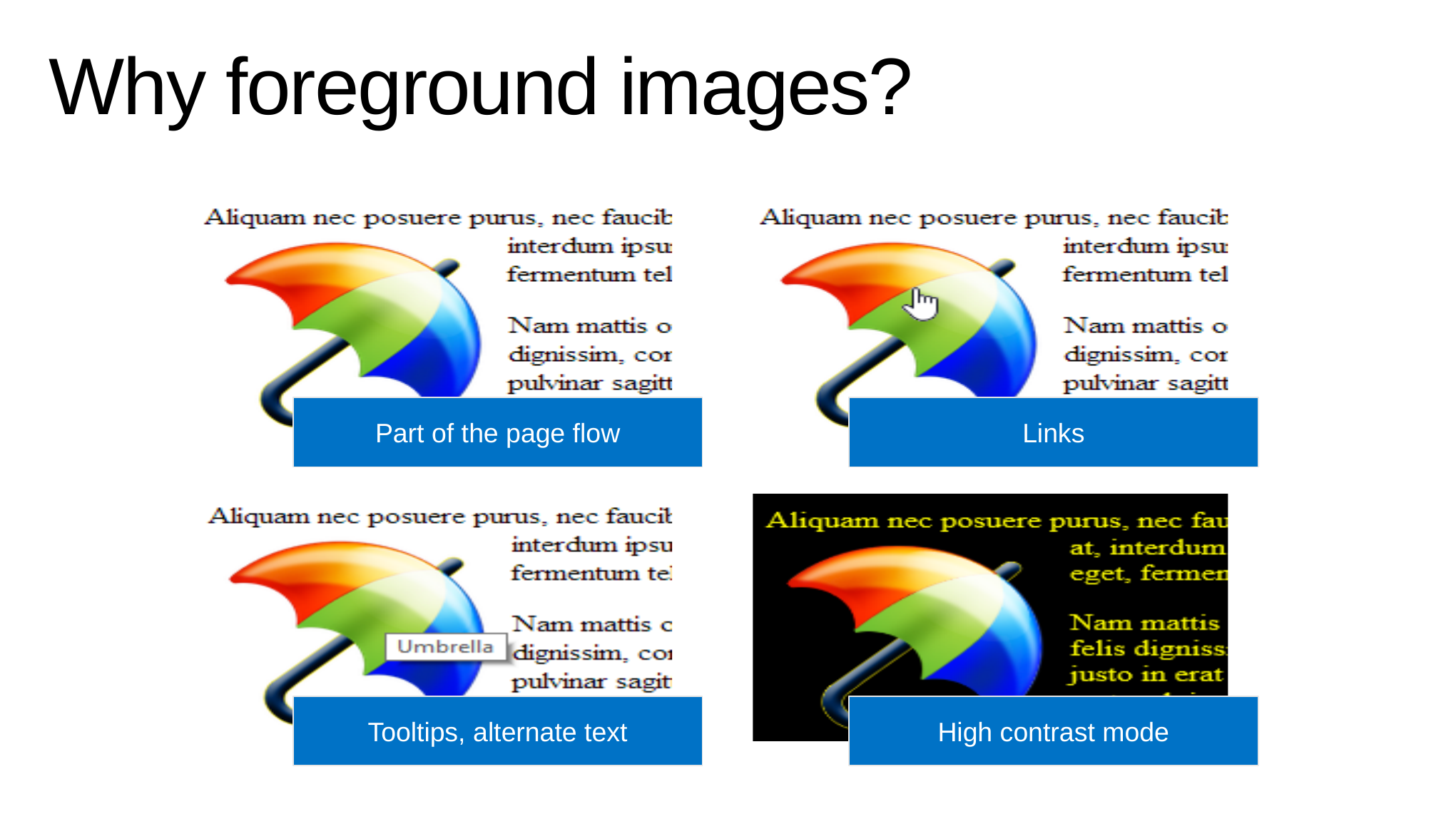

# Why foreground images?
Part of the page flow
Tooltips, alternate text
Links
High contrast mode